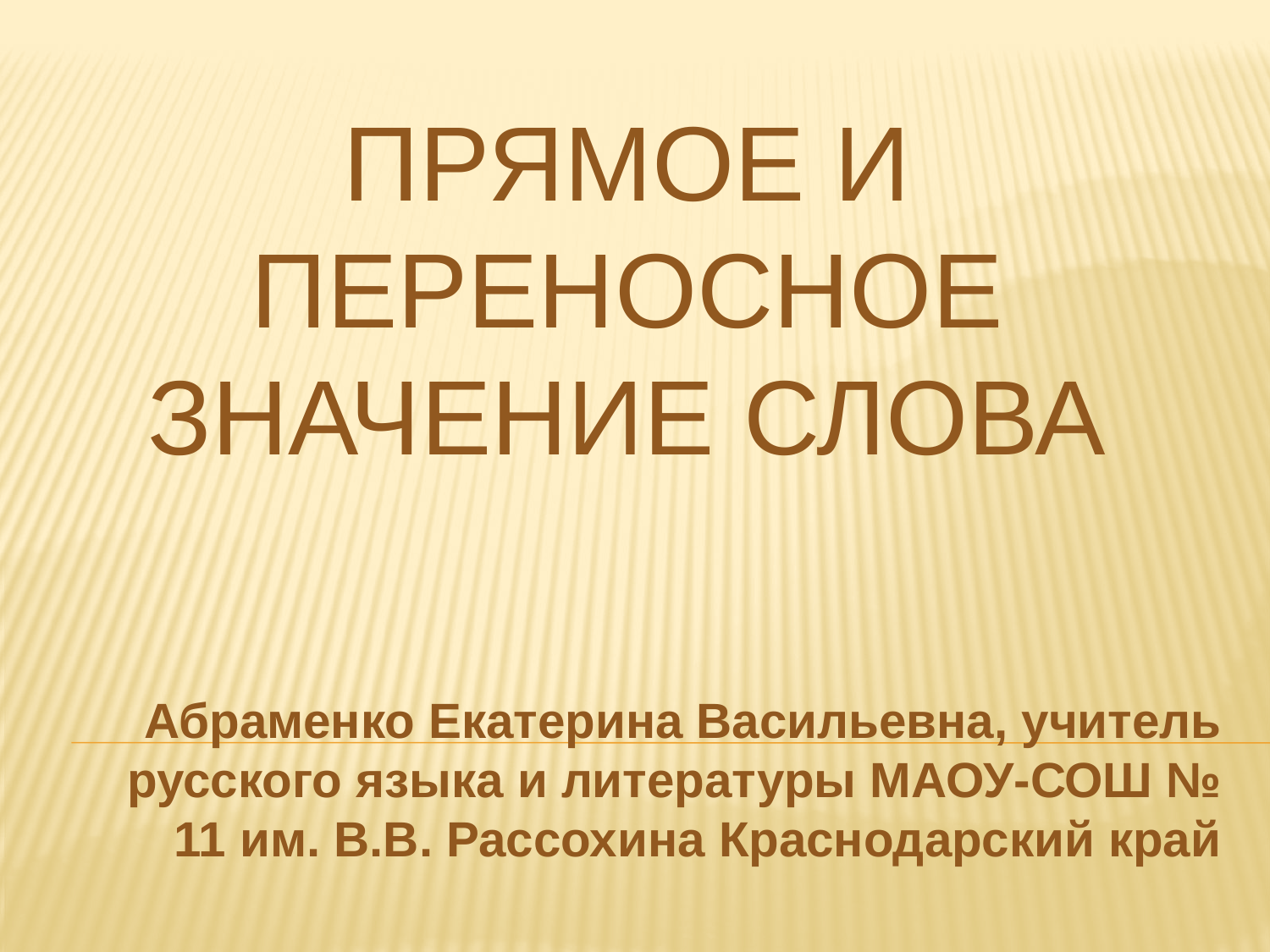

# Прямое и переносное значение слова
Абраменко Екатерина Васильевна, учитель русского языка и литературы МАОУ-СОШ № 11 им. В.В. Рассохина Краснодарский край